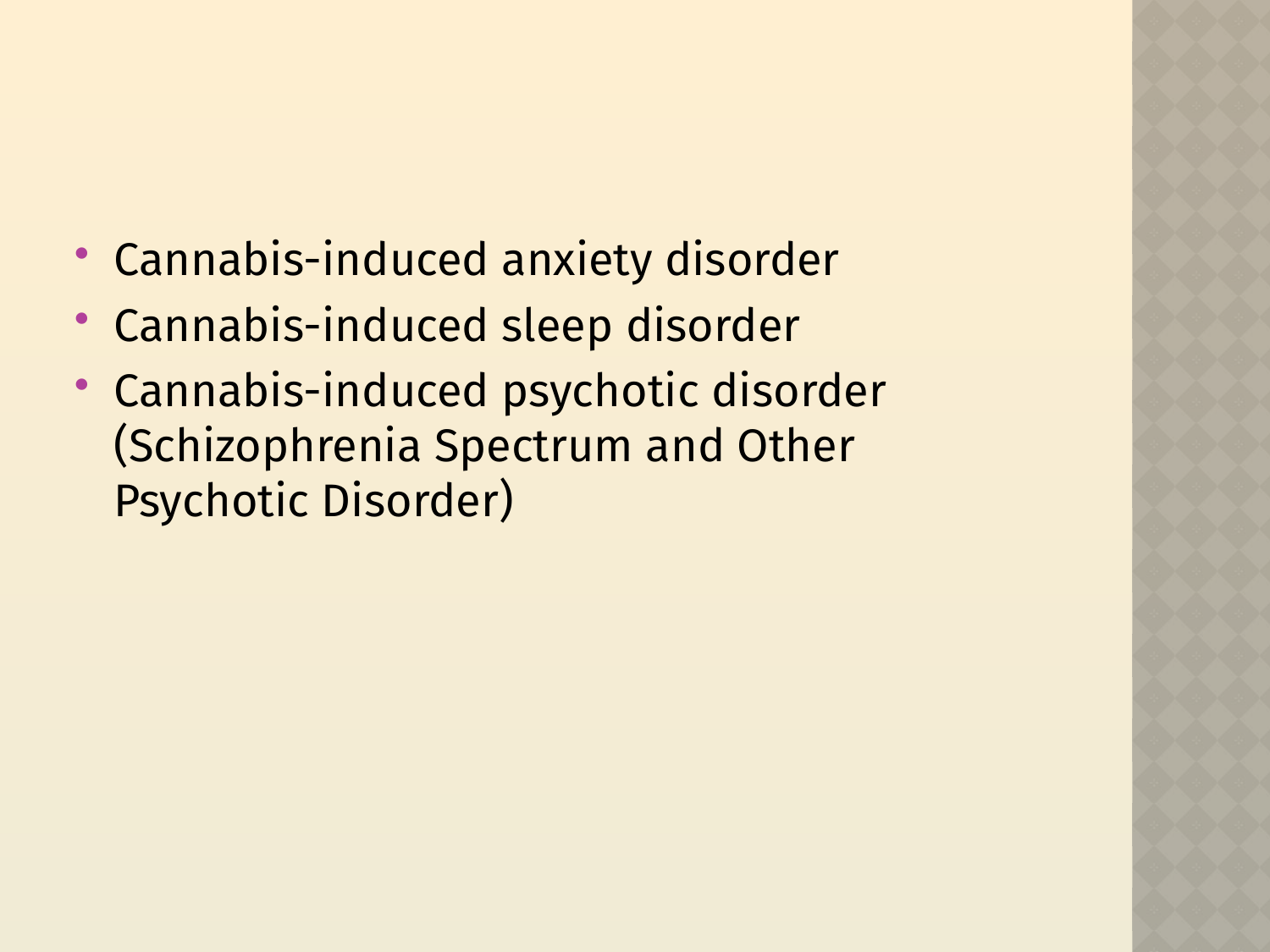

#
Cannabis-induced anxiety disorder
Cannabis-induced sleep disorder
Cannabis-induced psychotic disorder (Schizophrenia Spectrum and Other Psychotic Disorder)